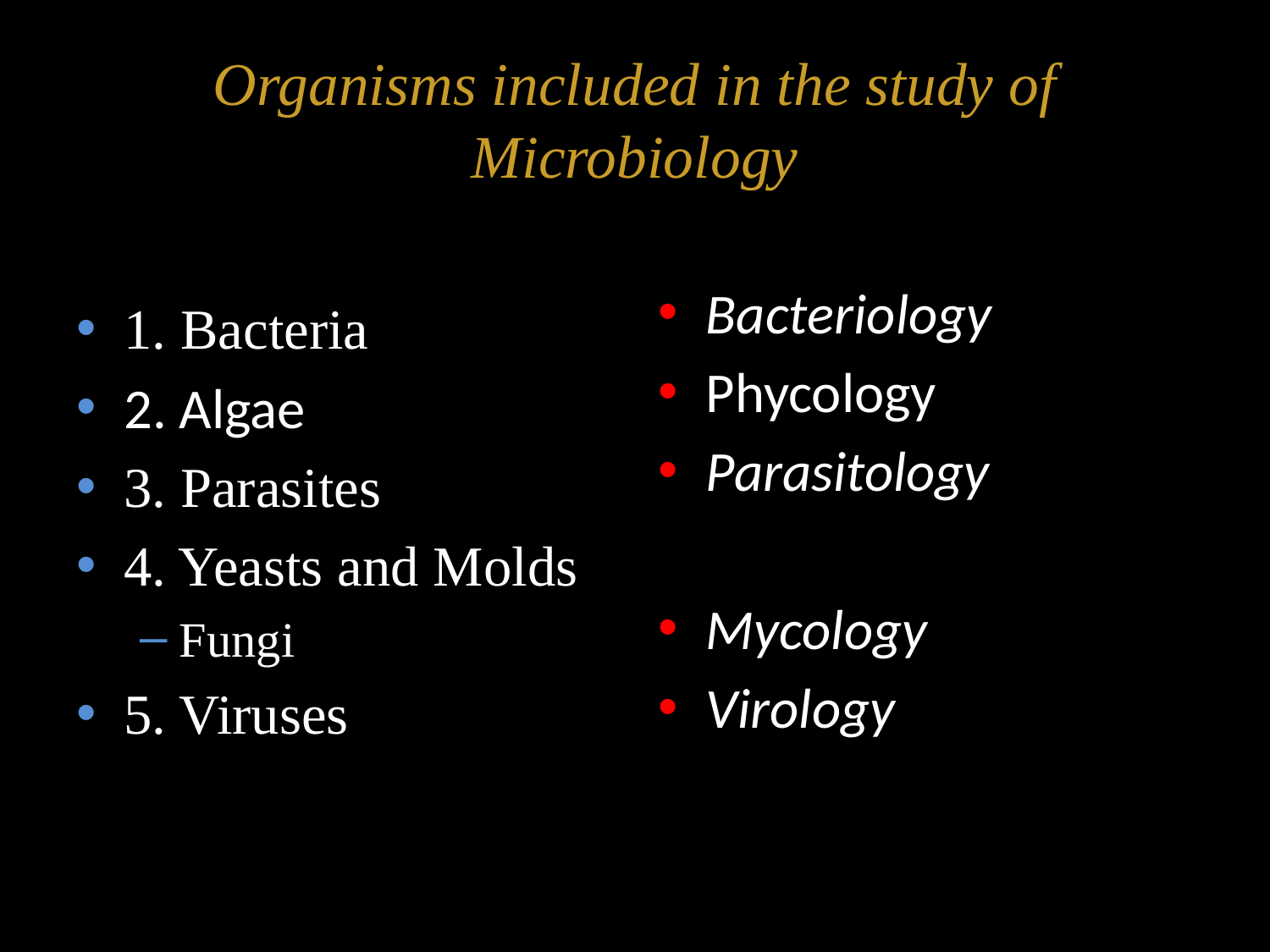

# Organisms included in the study of Microbiology
Bacteriology
Phycology
Parasitology

Mycology
Virology

1. Bacteria
2. Algae
3. Parasites
4. Yeasts and Molds
Fungi
5. Viruses